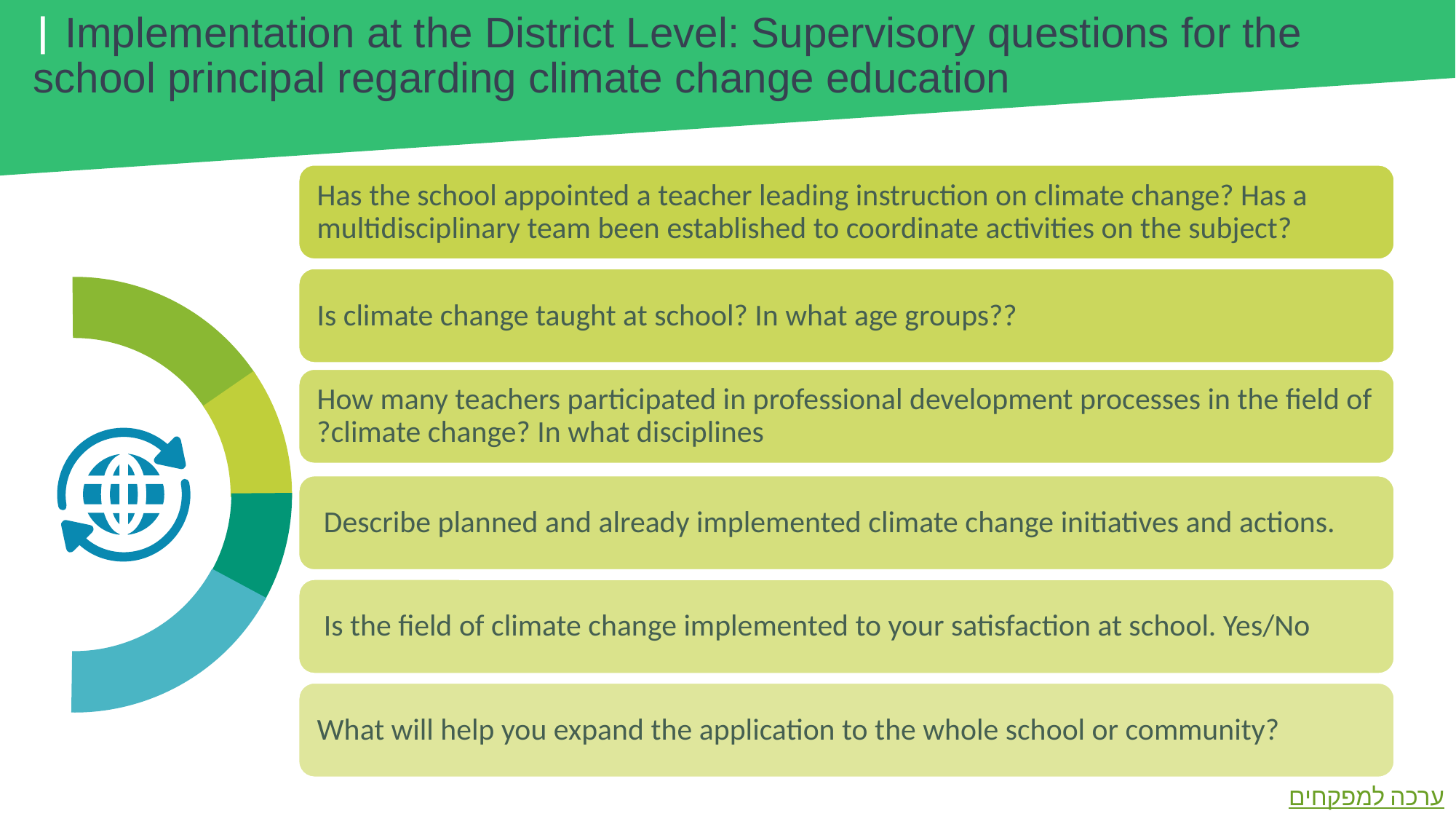

| Implementation at the District Level: Supervisory questions for the school principal regarding climate change education
Has the school appointed a teacher leading instruction on climate change? Has a multidisciplinary team been established to coordinate activities on the subject?
Is climate change taught at school? In what age groups??
How many teachers participated in professional development processes in the field of climate change? In what disciplines?
 Describe planned and already implemented climate change initiatives and actions.
 Is the field of climate change implemented to your satisfaction at school. Yes/No
What will help you expand the application to the whole school or community?

ערכה למפקחים